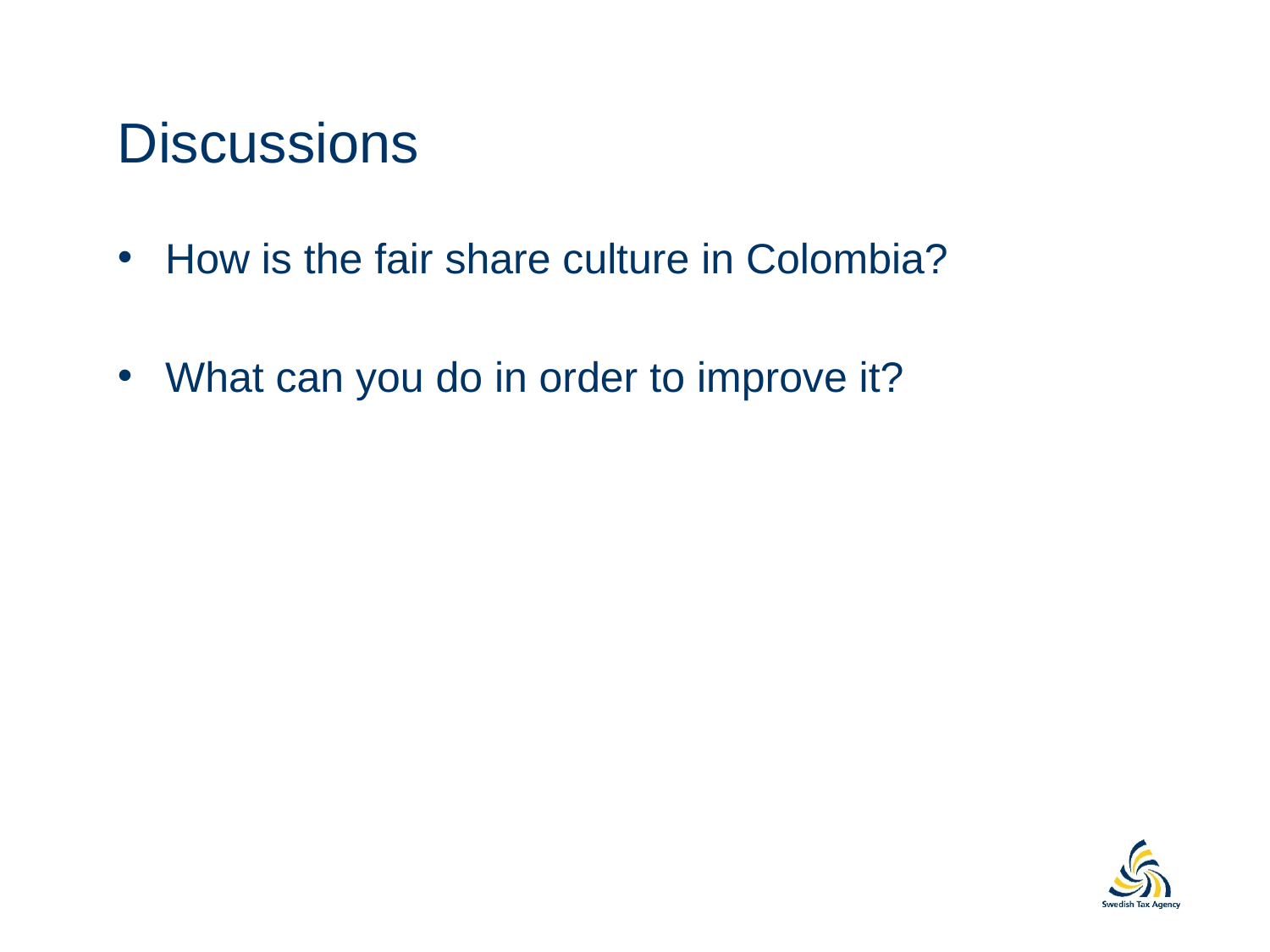

# Discussions
How is the fair share culture in Colombia?

What can you do in order to improve it?